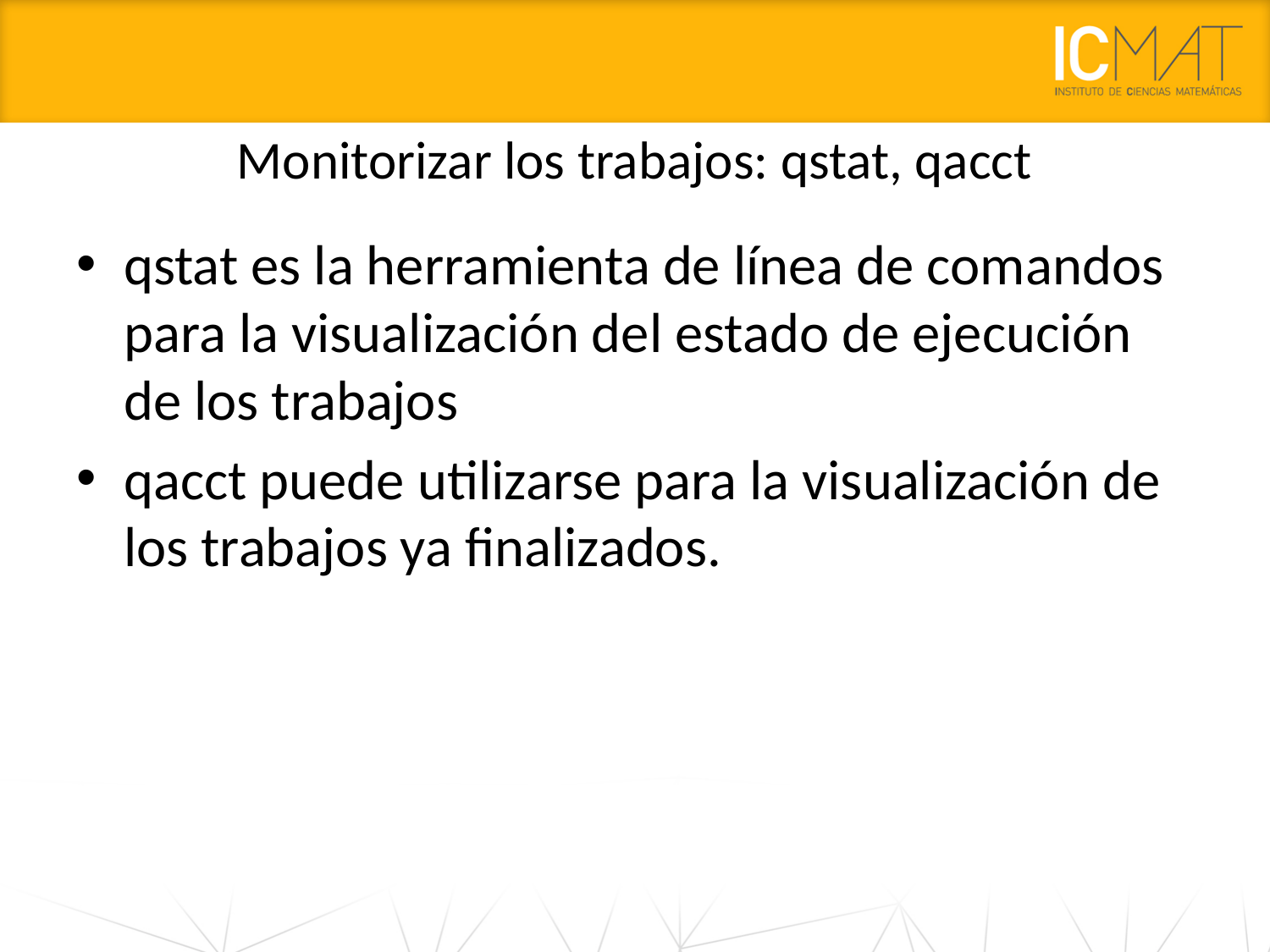

# Monitorizar los trabajos: qstat, qacct
qstat es la herramienta de línea de comandos para la visualización del estado de ejecución de los trabajos
qacct puede utilizarse para la visualización de los trabajos ya finalizados.